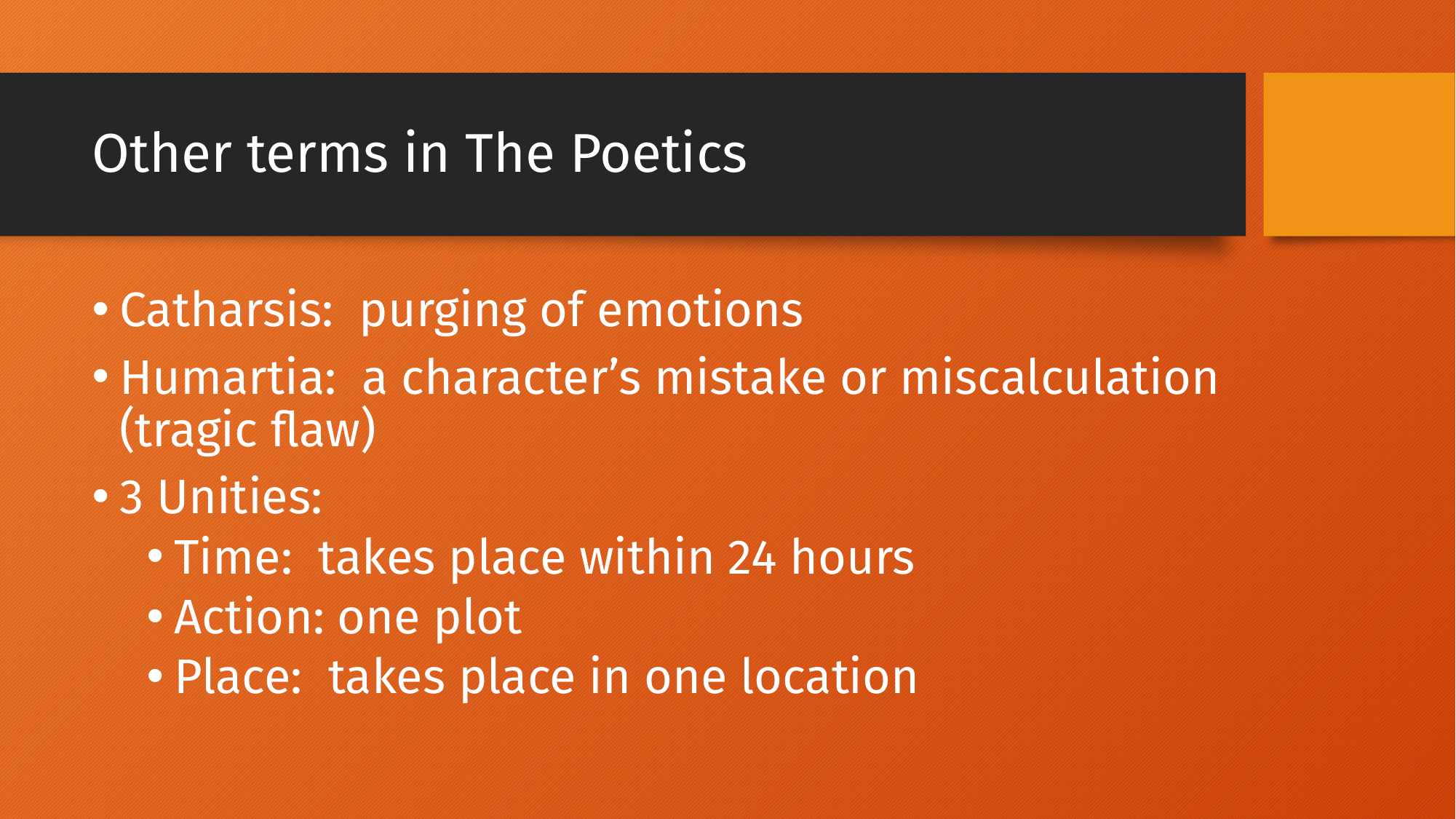

# Other terms in The Poetics
Catharsis:  purging of emotions
Humartia:  a character’s mistake or miscalculation (tragic flaw)
3 Unities:
Time:  takes place within 24 hours
Action: one plot
Place:  takes place in one location